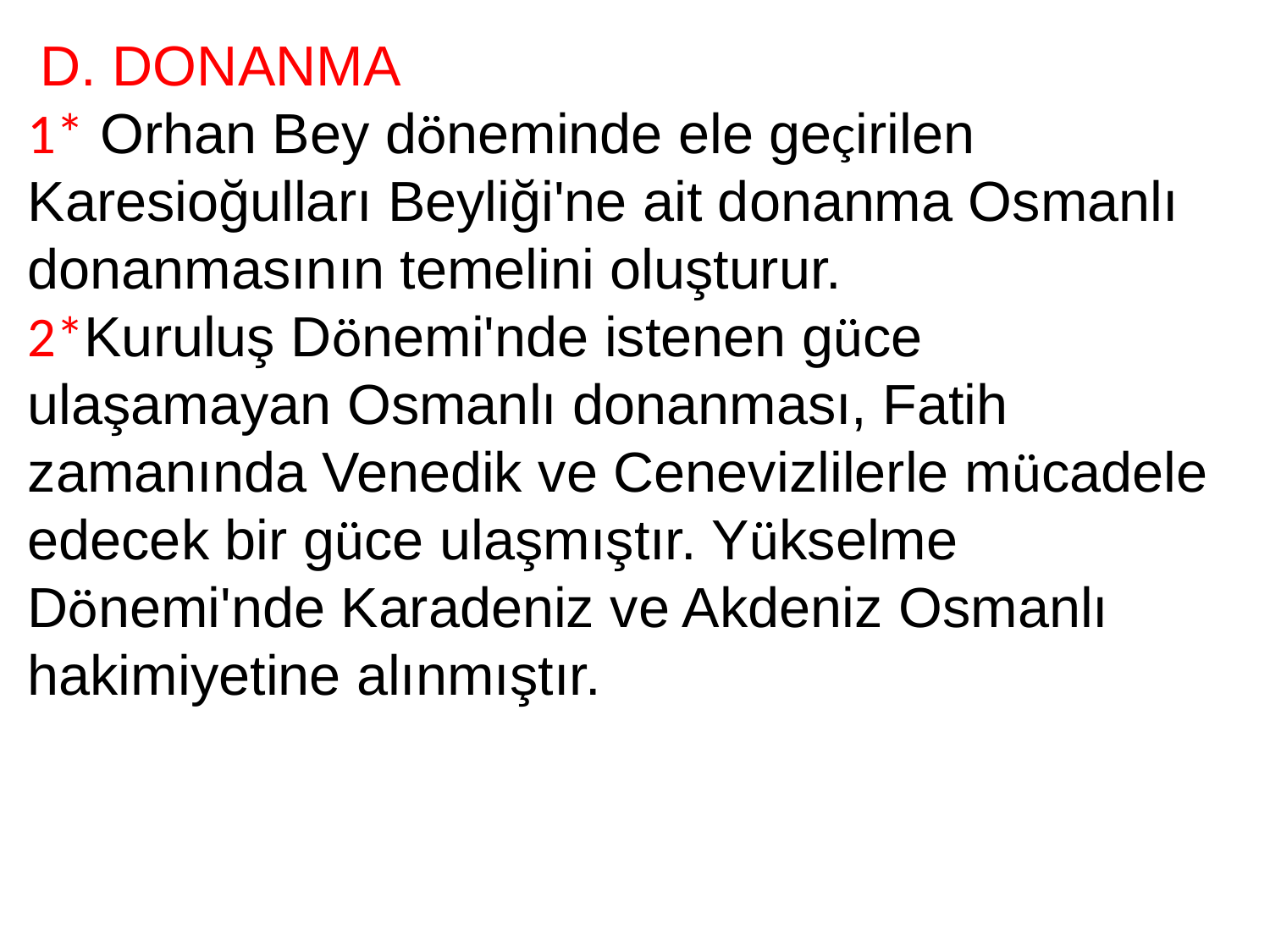

D. DONANMA
1* Orhan Bey döneminde ele geçirilen Karesioğulları Beyliği'ne ait donanma Osmanlı donanmasının temelini oluşturur.
2*Kuruluş Dönemi'nde istenen güce ulaşamayan Osmanlı donanması, Fatih zamanında Venedik ve Cenevizlilerle mücadele edecek bir güce ulaşmıştır. Yükselme Dönemi'nde Karadeniz ve Akdeniz Osmanlı hakimiyetine alınmıştır.